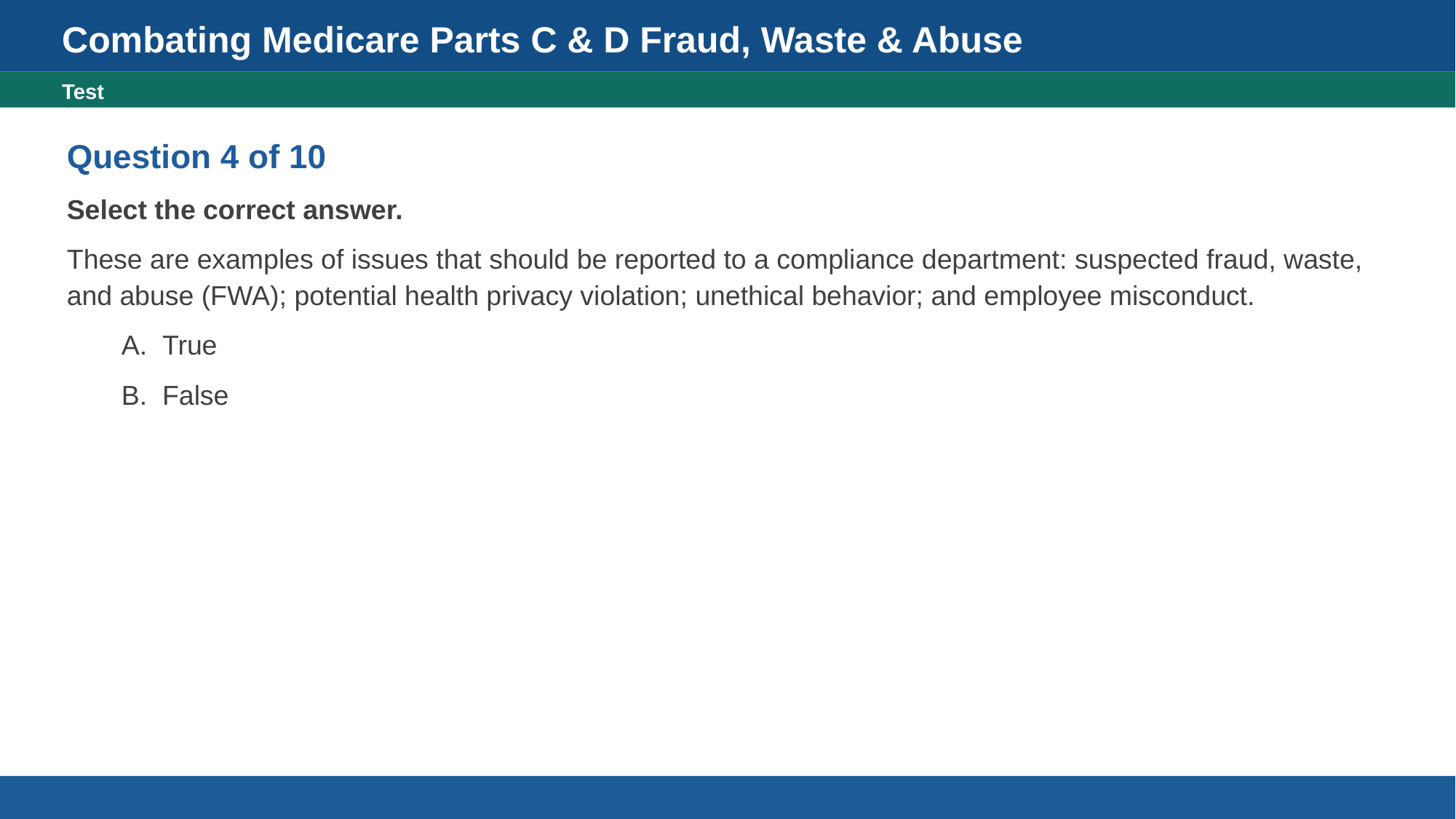

Combating Medicare Parts C & D Fraud, Waste & Abuse
Question 4 of 10

Test
Question 4 of 10
Select the correct answer.
These are examples of issues that should be reported to a compliance department: suspected fraud, waste, and abuse (FWA); potential health privacy violation; unethical behavior; and employee misconduct.
True
False